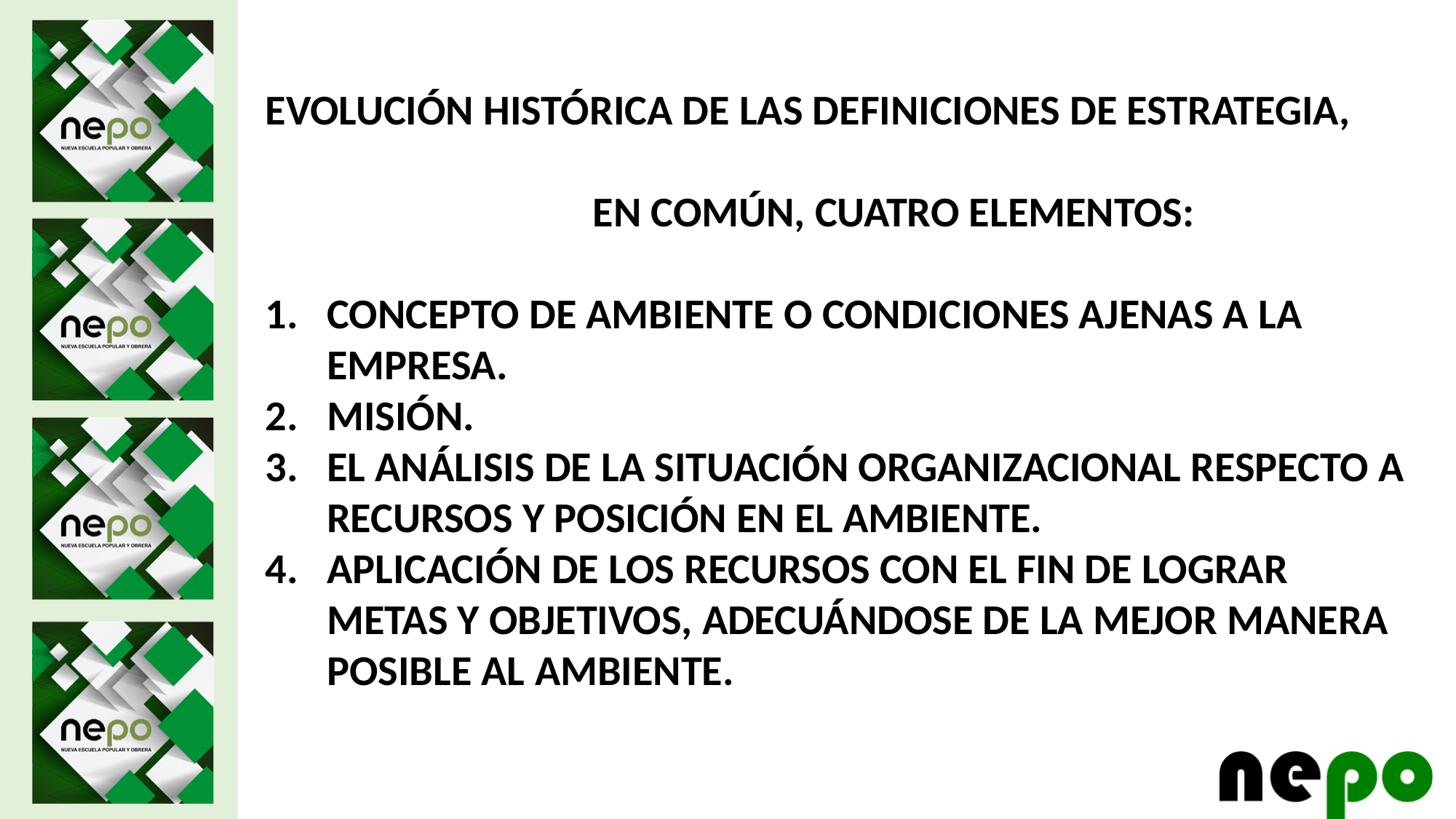

EVOLUCIÓN HISTÓRICA DE LAS DEFINICIONES DE ESTRATEGIA,

			EN COMÚN, CUATRO ELEMENTOS:

CONCEPTO DE AMBIENTE O CONDICIONES AJENAS A LA EMPRESA.
MISIÓN.
EL ANÁLISIS DE LA SITUACIÓN ORGANIZACIONAL RESPECTO A RECURSOS Y POSICIÓN EN EL AMBIENTE.
APLICACIÓN DE LOS RECURSOS CON EL FIN DE LOGRAR METAS Y OBJETIVOS, ADECUÁNDOSE DE LA MEJOR MANERA POSIBLE AL AMBIENTE.